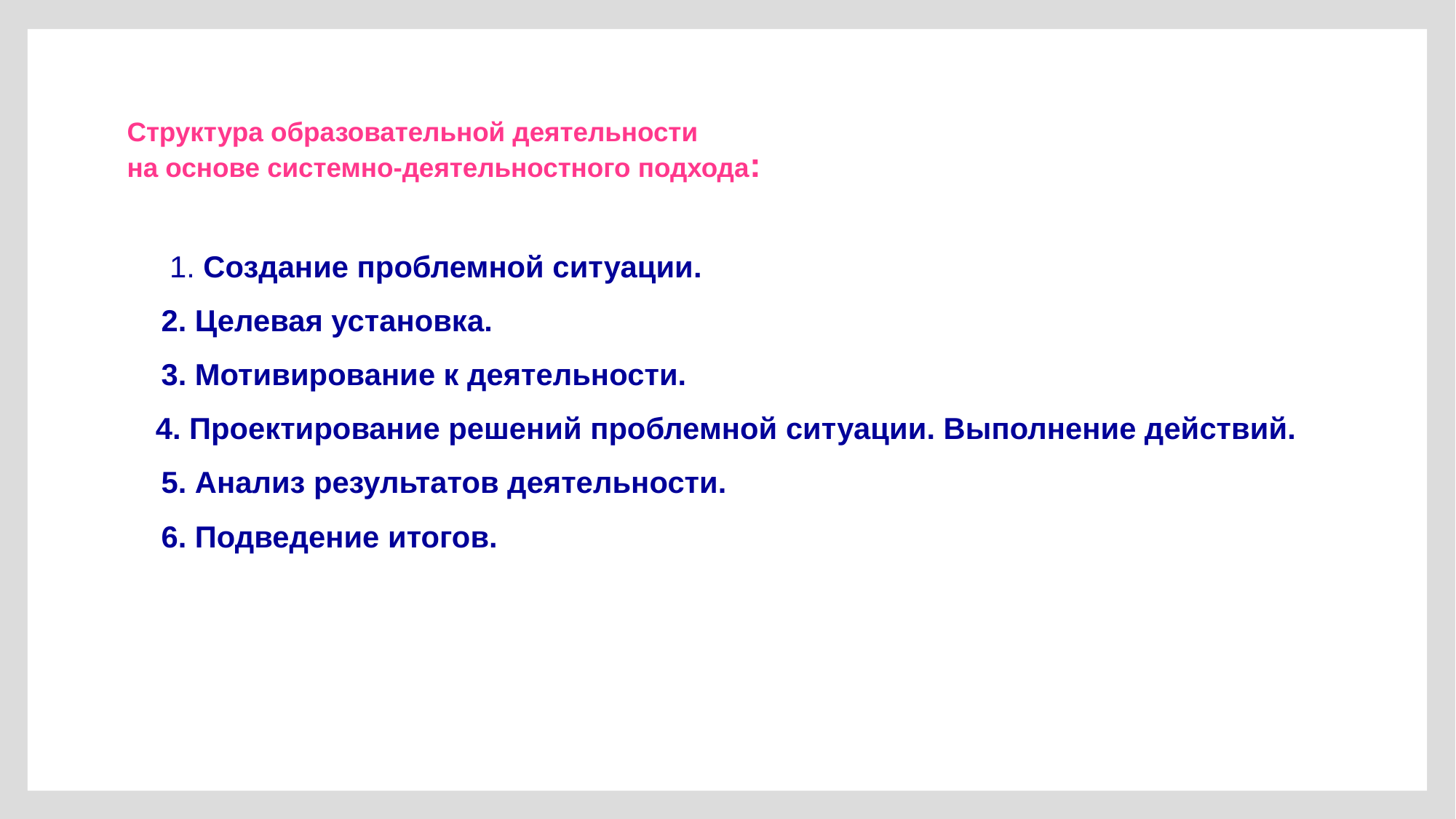

# Структура образовательной деятельности на основе системно-деятельностного подхода:
  1. Создание проблемной ситуации.
 2. Целевая установка.
 3. Мотивирование к деятельности.
 4. Проектирование решений проблемной ситуации. Выполнение действий.
 5. Анализ результатов деятельности.
 6. Подведение итогов.